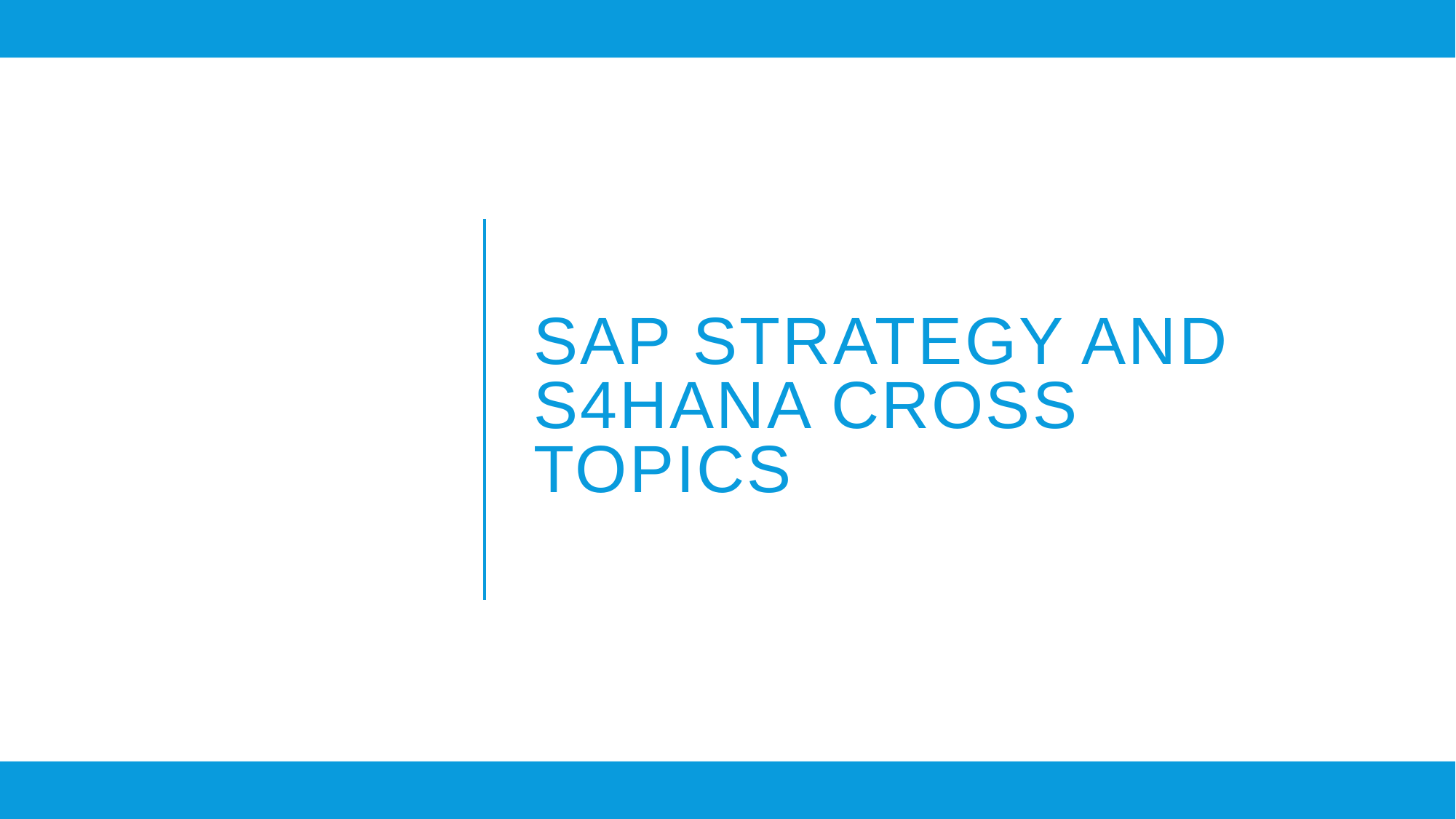

# SAP Strategy and S4HANA Cross Topics